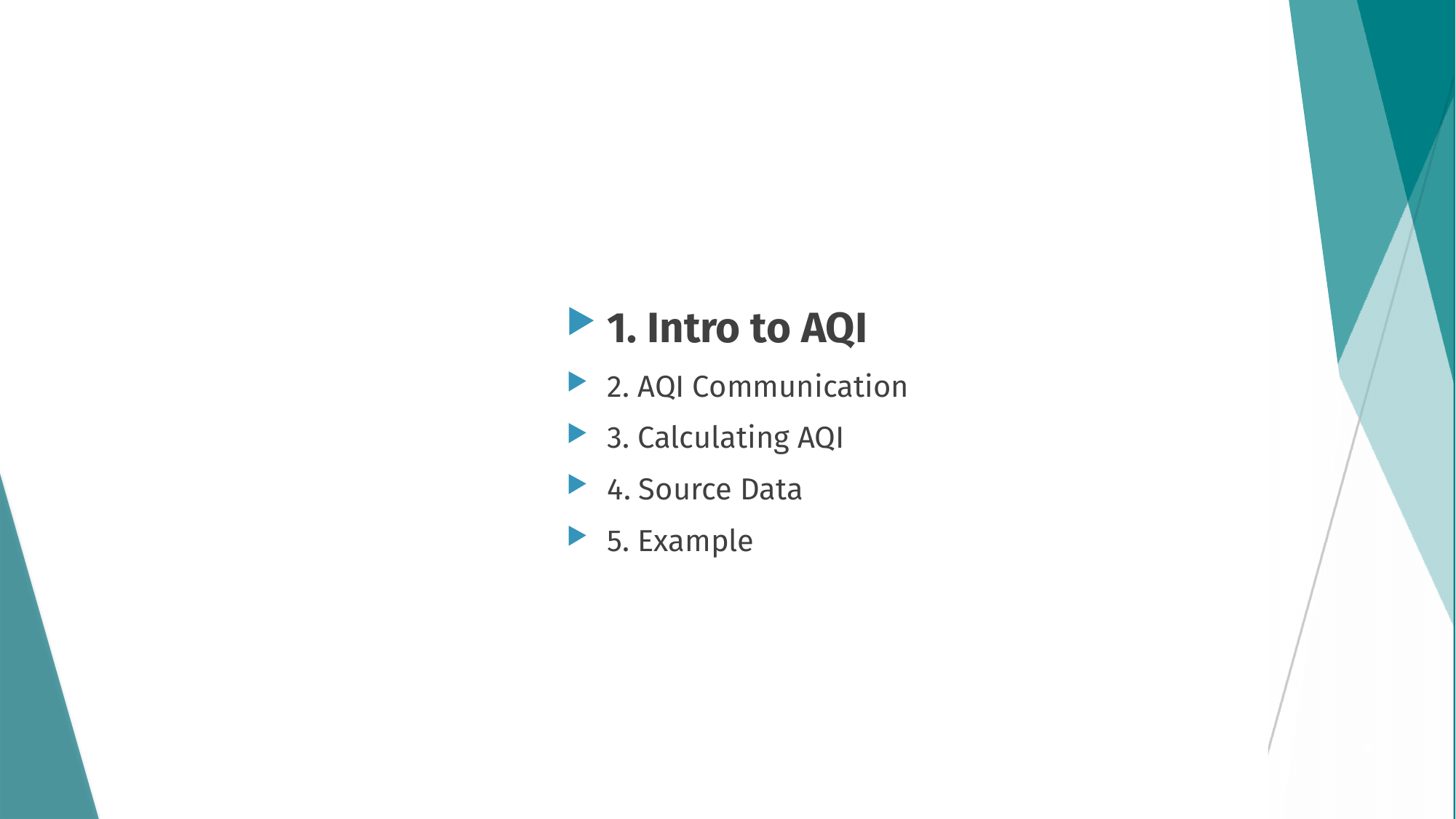

# Section 1: Intro to AQI
1. Intro to AQI
2. AQI Communication
3. Calculating AQI
4. Source Data
5. Example
4